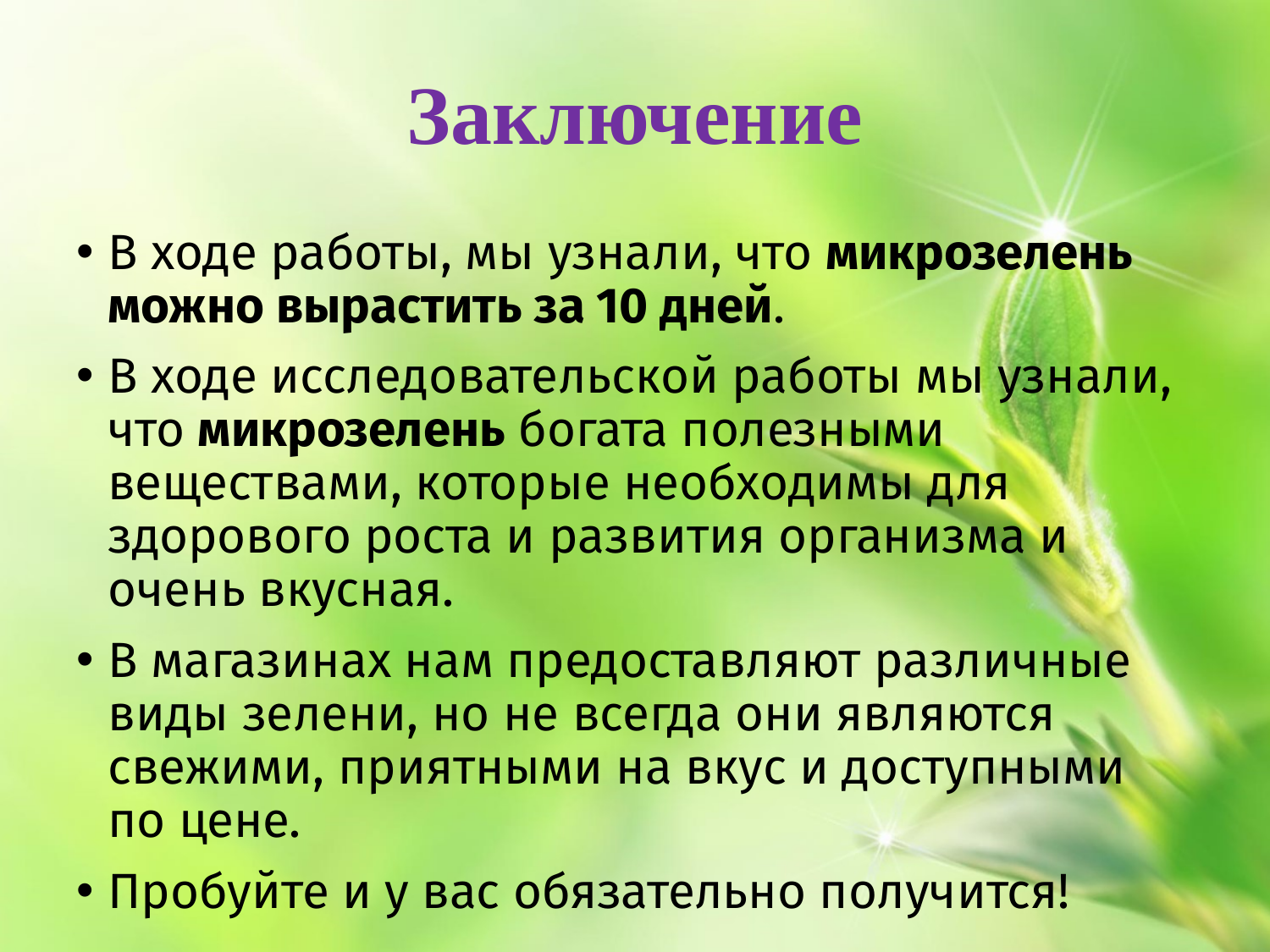

Заключение
В ходе работы, мы узнали, что микрозелень можно вырастить за 10 дней.
В ходе исследовательской работы мы узнали, что микрозелень богата полезными веществами, которые необходимы для здорового роста и развития организма и очень вкусная.
В магазинах нам предоставляют различные виды зелени, но не всегда они являются свежими, приятными на вкус и доступными по цене.
Пробуйте и у вас обязательно получится!